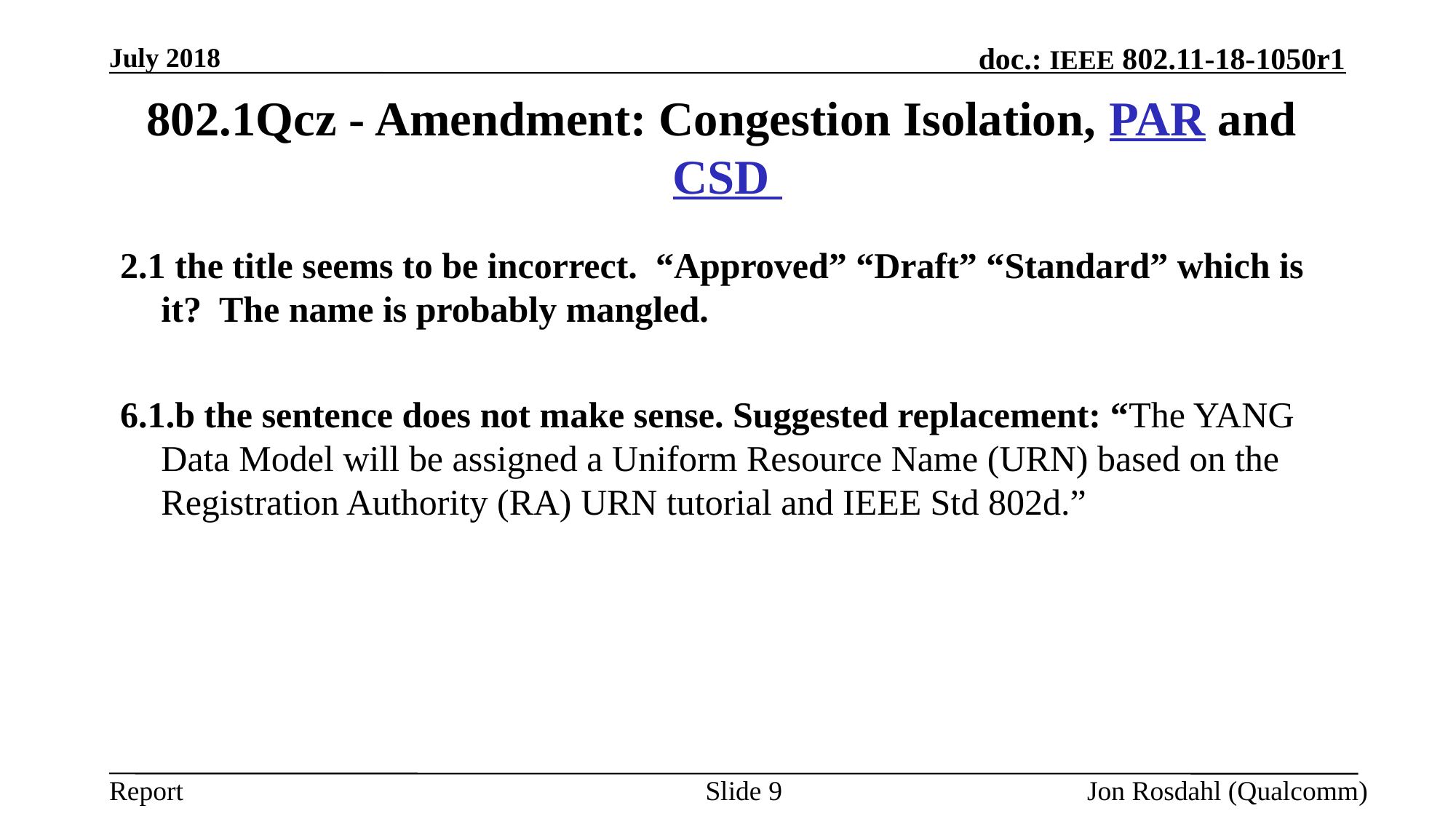

July 2018
# 802.1Qcz - Amendment: Congestion Isolation, PAR and CSD
2.1 the title seems to be incorrect.  “Approved” “Draft” “Standard” which is it?  The name is probably mangled.

6.1.b the sentence does not make sense. Suggested replacement: “The YANG Data Model will be assigned a Uniform Resource Name (URN) based on the Registration Authority (RA) URN tutorial and IEEE Std 802d.”

Slide 9
Jon Rosdahl (Qualcomm)